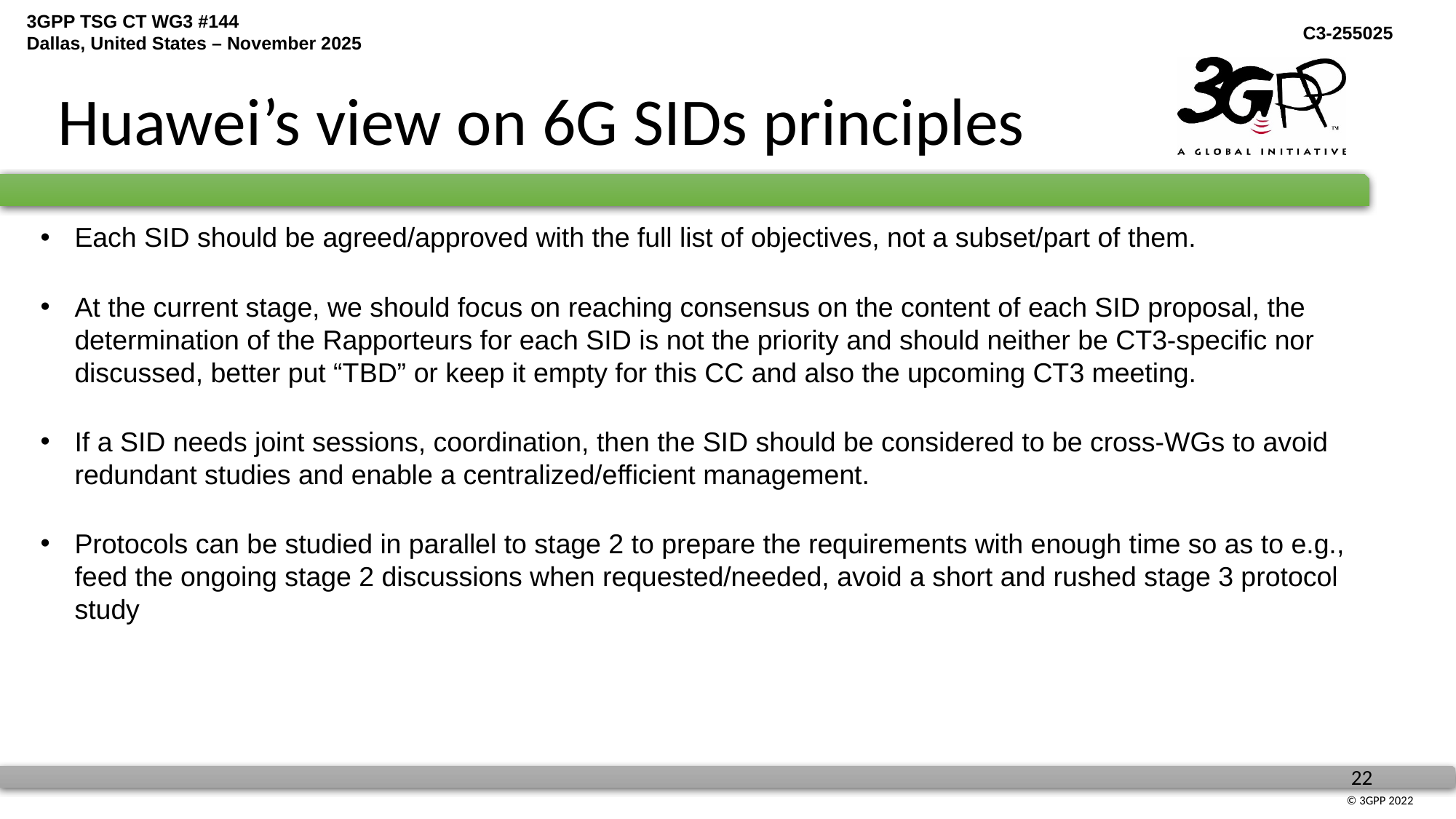

# Huawei’s view on 6G SIDs principles
Each SID should be agreed/approved with the full list of objectives, not a subset/part of them.
At the current stage, we should focus on reaching consensus on the content of each SID proposal, the determination of the Rapporteurs for each SID is not the priority and should neither be CT3-specific nor discussed, better put “TBD” or keep it empty for this CC and also the upcoming CT3 meeting.
If a SID needs joint sessions, coordination, then the SID should be considered to be cross-WGs to avoid redundant studies and enable a centralized/efficient management.
Protocols can be studied in parallel to stage 2 to prepare the requirements with enough time so as to e.g., feed the ongoing stage 2 discussions when requested/needed, avoid a short and rushed stage 3 protocol study